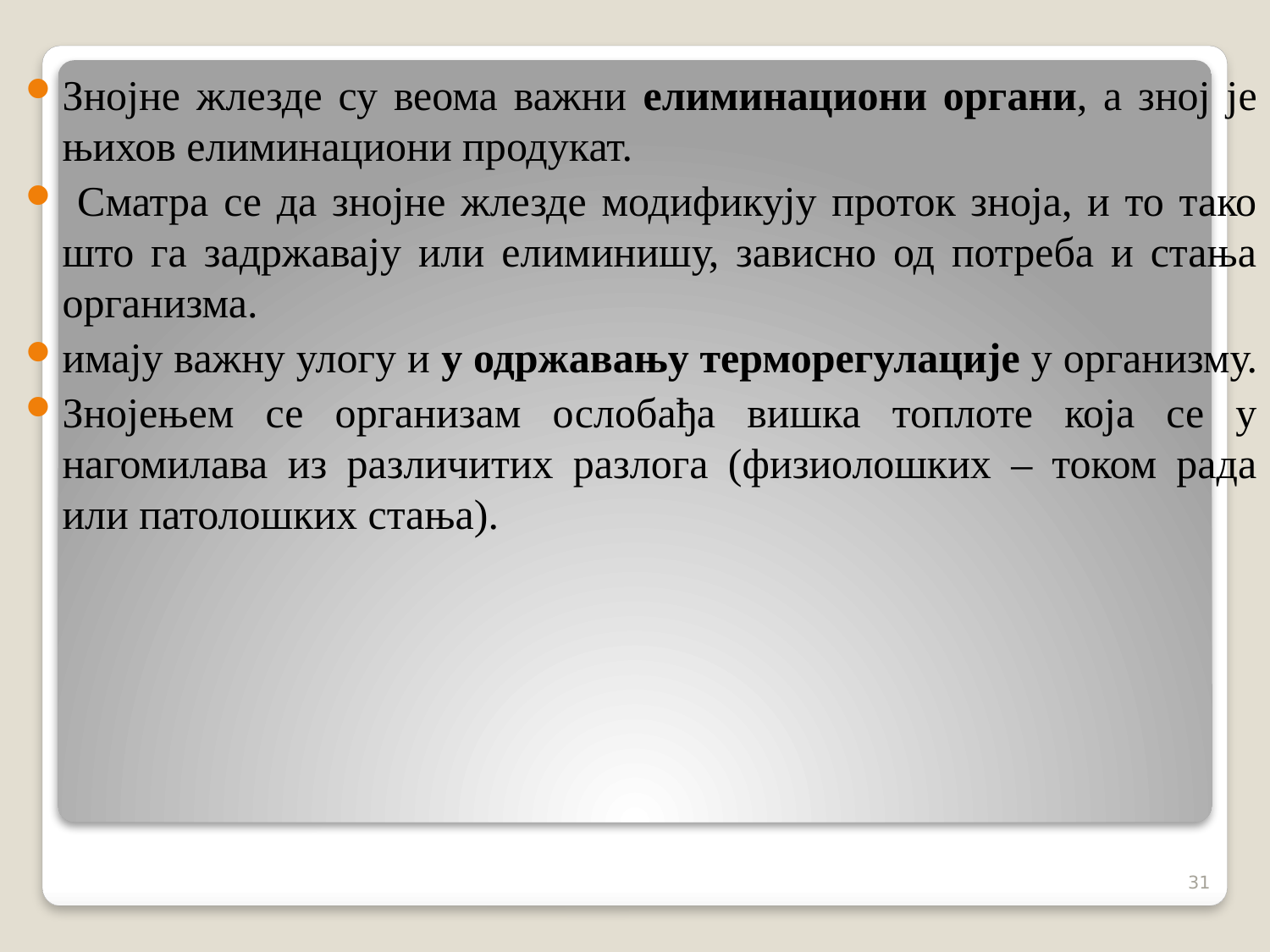

Знојне жлезде су веома важни елиминациони органи, а зној је њихов елиминациони продукат.
 Сматра се да знојне жлезде модификују проток зноја, и то тако што га задржавају или елиминишу, зависно од потреба и стања организма.
имају важну улогу и у одржавању терморегулације у организму.
Знојењем се организам ослобађа вишка топлоте која се у нагомилава из различитих разлога (физиолошких – током рада или патолошких стања).

31